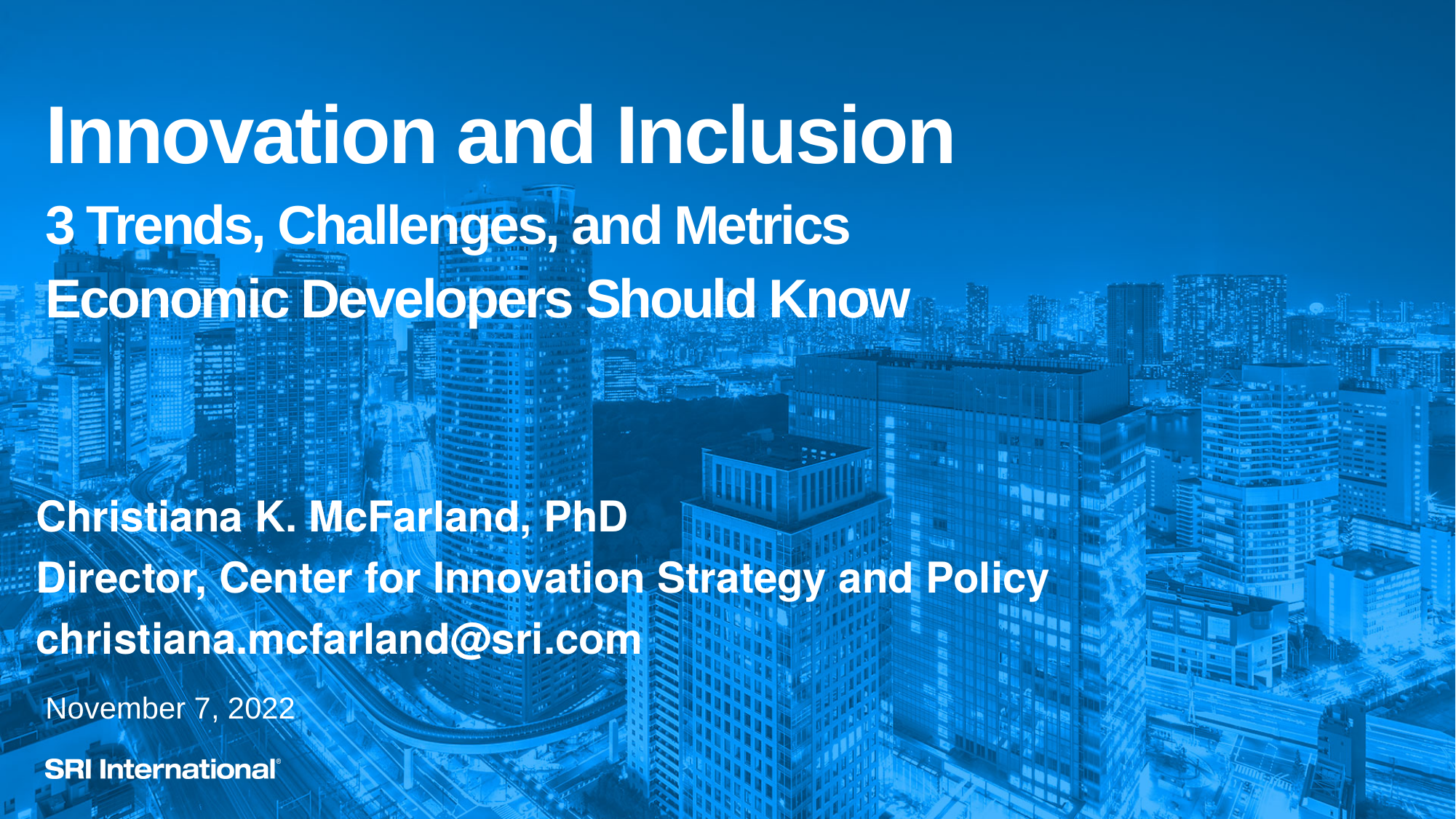

Innovation and Inclusion
3 Trends, Challenges, and Metrics
Economic Developers Should Know
Christiana K. McFarland, PhD
Director, Center for Innovation Strategy and Policy
christiana.mcfarland@sri.com
November 7, 2022